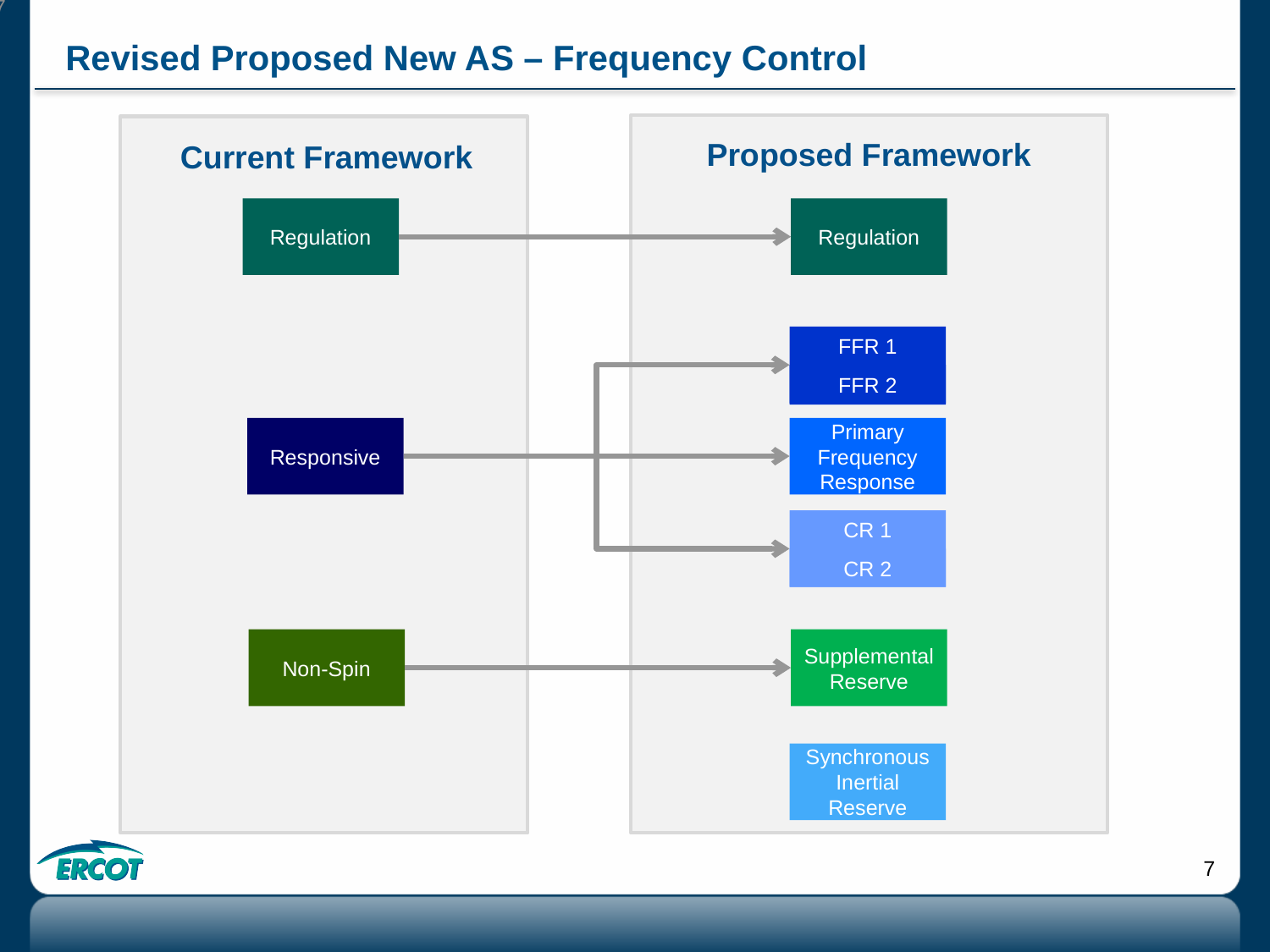

# Revised Proposed New AS – Frequency Control

Proposed Framework
Current Framework
Regulation
Regulation
FFR 1
FFR 2
Responsive
Primary Frequency Response
CR 1
CR 2
Non-Spin
Supplemental Reserve
Synchronous Inertial Reserve
7